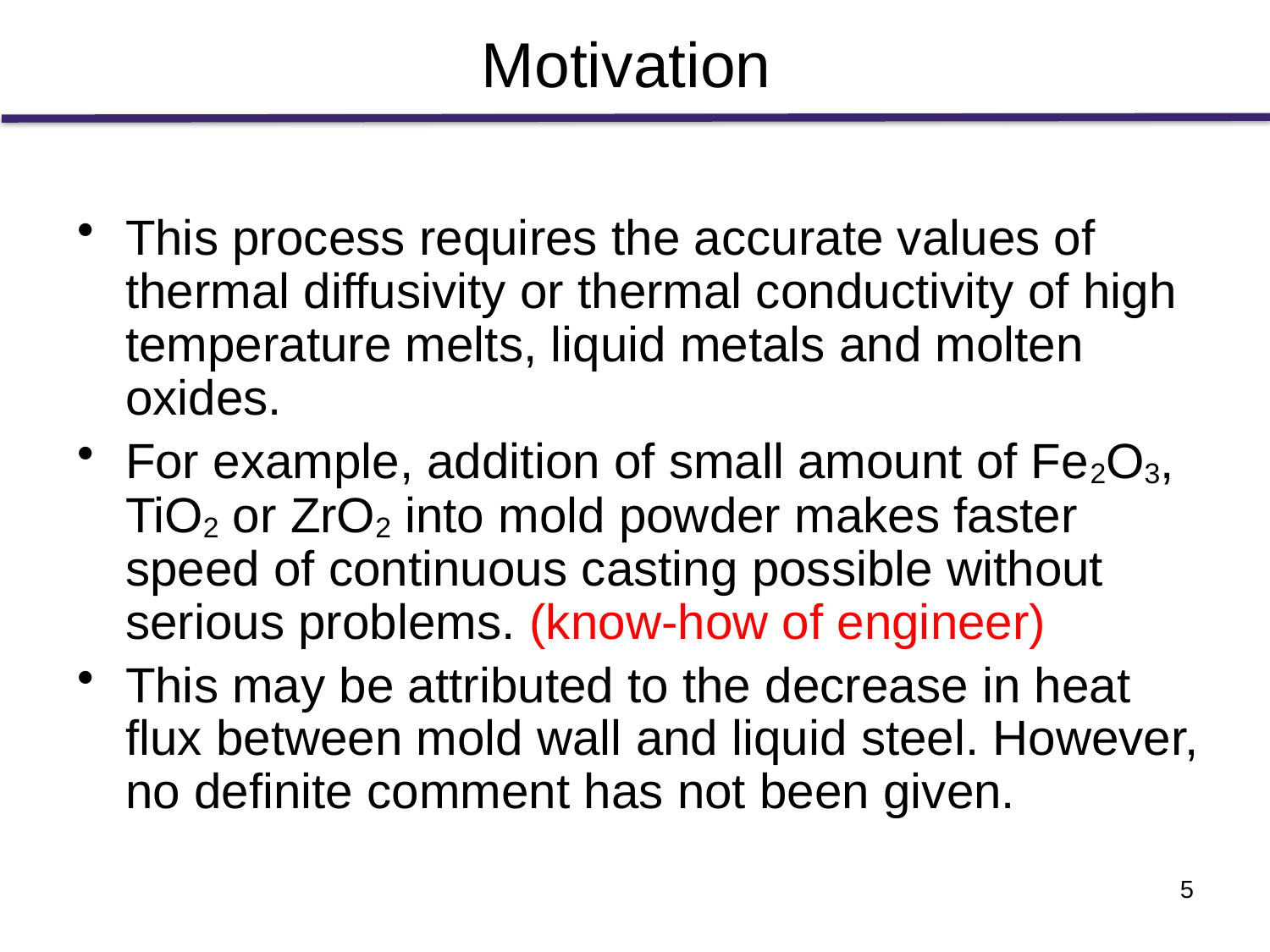

# Motivation
This process requires the accurate values of thermal diffusivity or thermal conductivity of high temperature melts, liquid metals and molten oxides.
For example, addition of small amount of Fe2O3, TiO2 or ZrO2 into mold powder makes faster speed of continuous casting possible without serious problems. (know-how of engineer)
This may be attributed to the decrease in heat flux between mold wall and liquid steel. However, no definite comment has not been given.
5